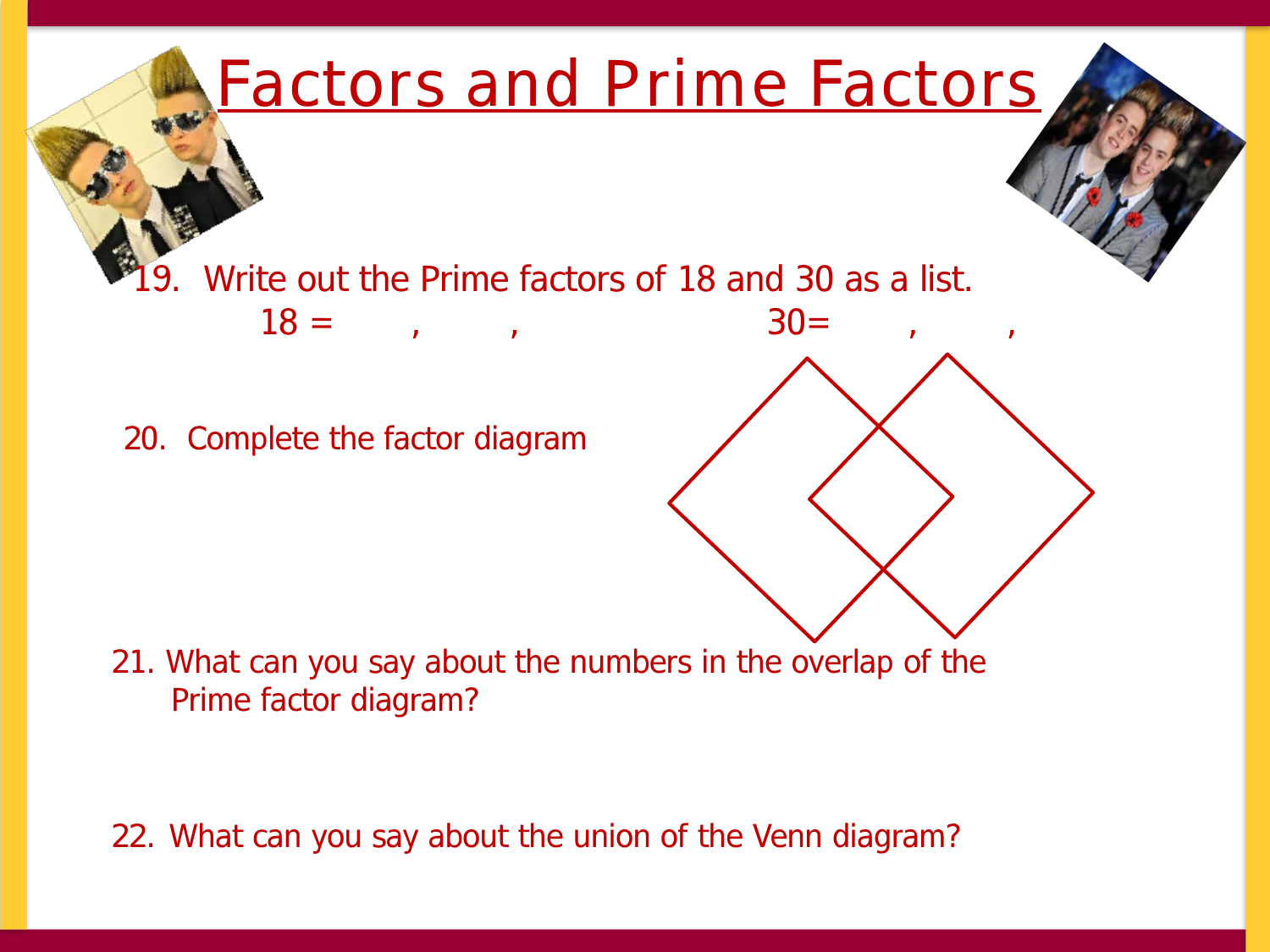

19.  Write out the Prime factors of 18 and 30 as a list.
	18 =       ,        ,             	30=       ,        ,

20.  Complete the factor diagram

 What can you say about the numbers in the overlap of the
      Prime factor diagram?

 What can you say about the union of the Venn diagram?